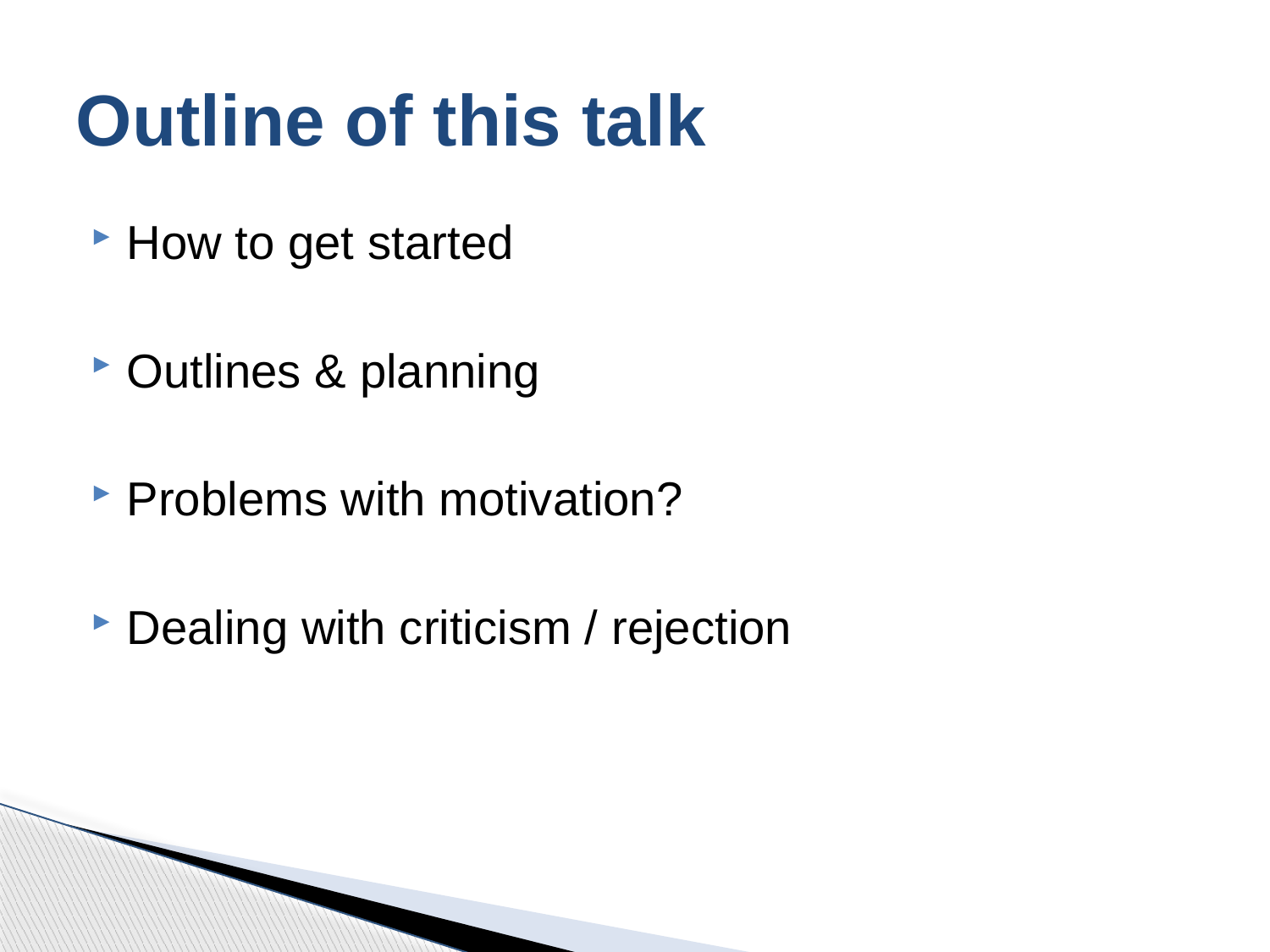

# Outline of this talk
How to get started

Outlines & planning

Problems with motivation?

Dealing with criticism / rejection